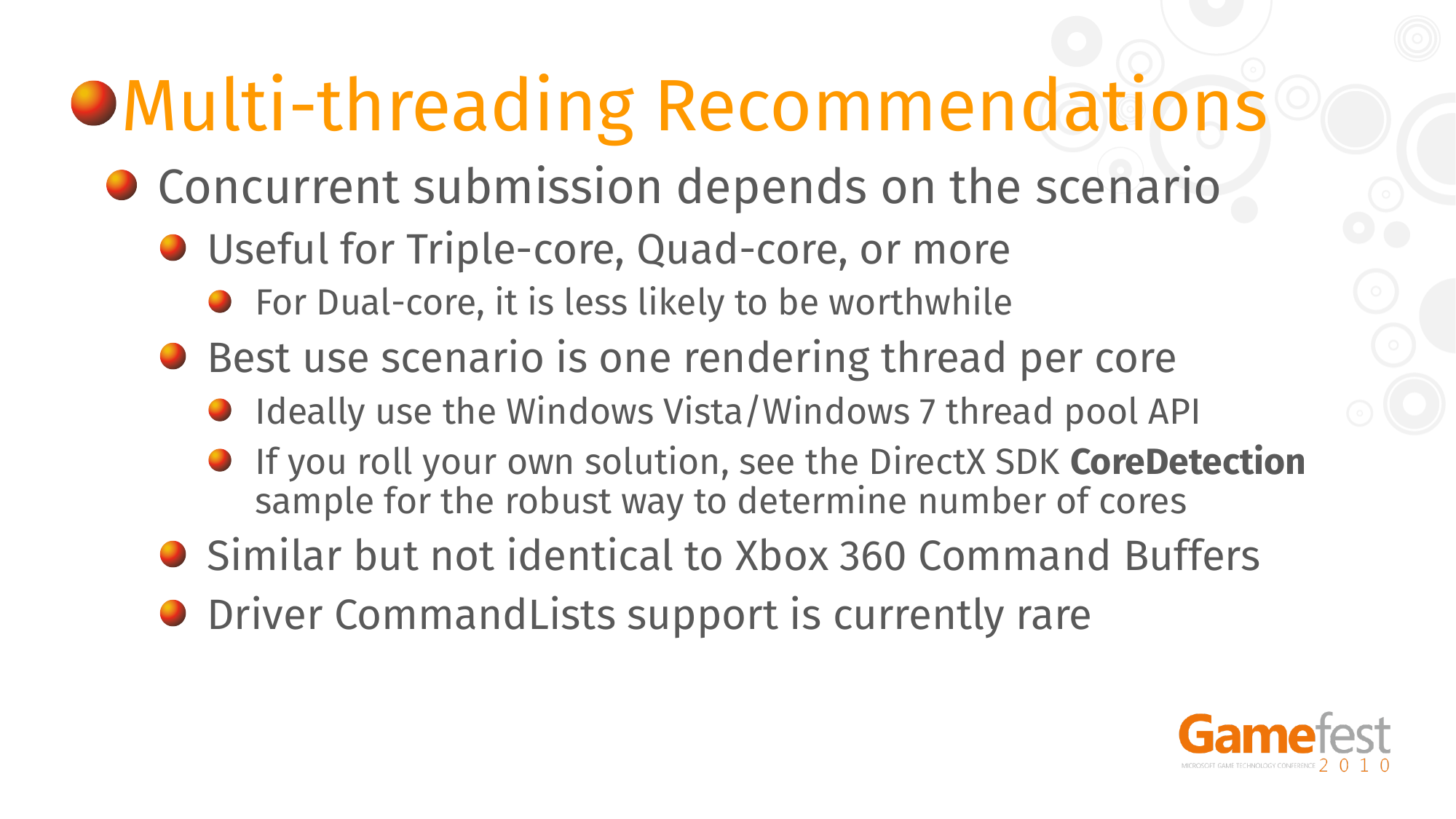

Multi-threading Recommendations
Concurrent submission depends on the scenario
Useful for Triple-core, Quad-core, or more
For Dual-core, it is less likely to be worthwhile
Best use scenario is one rendering thread per core
Ideally use the Windows Vista/Windows 7 thread pool API
If you roll your own solution, see the DirectX SDK CoreDetection sample for the robust way to determine number of cores
Similar but not identical to Xbox 360 Command Buffers
Driver CommandLists support is currently rare